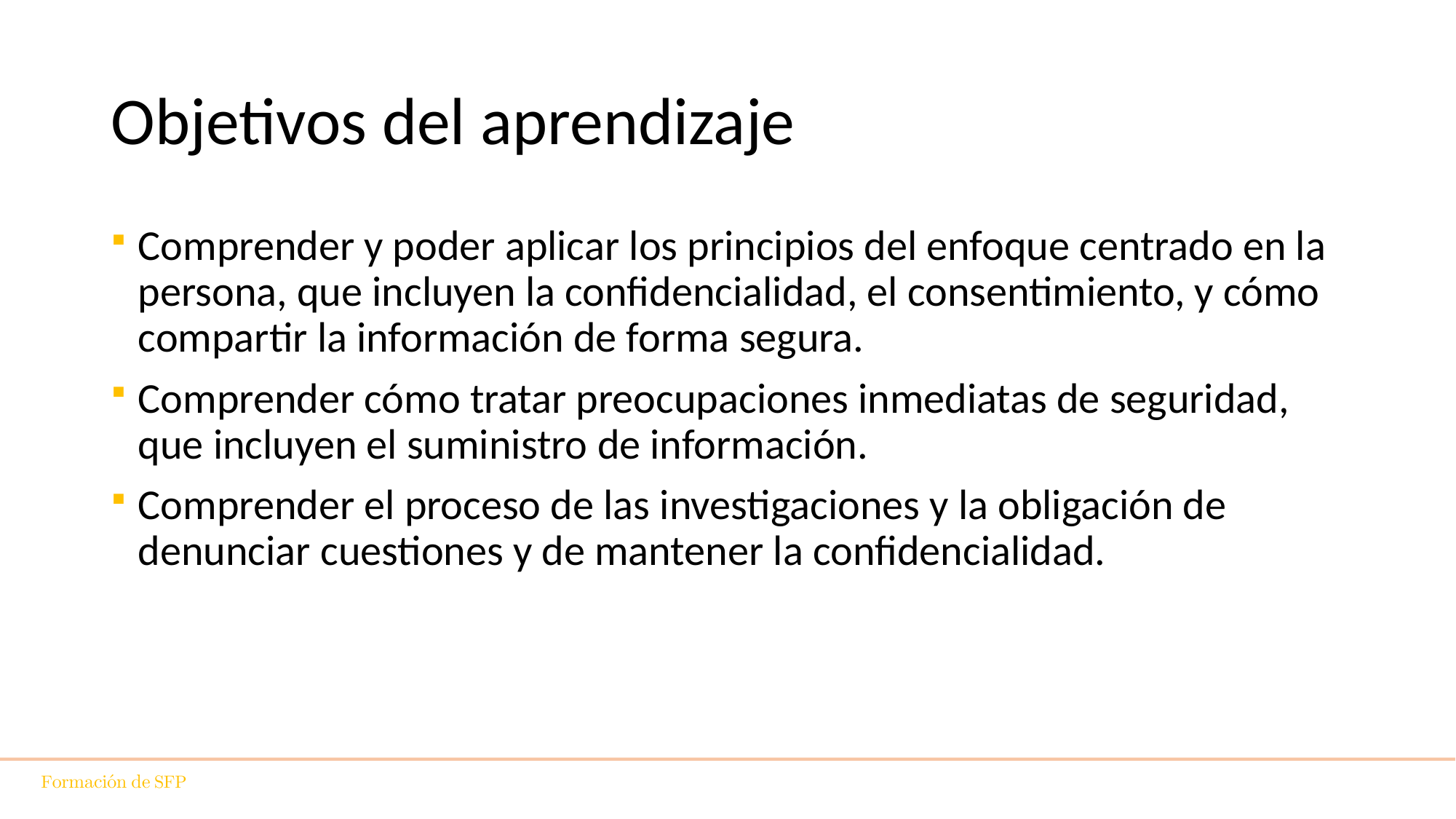

# Objetivos del aprendizaje
Comprender y poder aplicar los principios del enfoque centrado en la persona, que incluyen la confidencialidad, el consentimiento, y cómo compartir la información de forma segura.
Comprender cómo tratar preocupaciones inmediatas de seguridad, que incluyen el suministro de información.
Comprender el proceso de las investigaciones y la obligación de denunciar cuestiones y de mantener la confidencialidad.

Formación de SFP